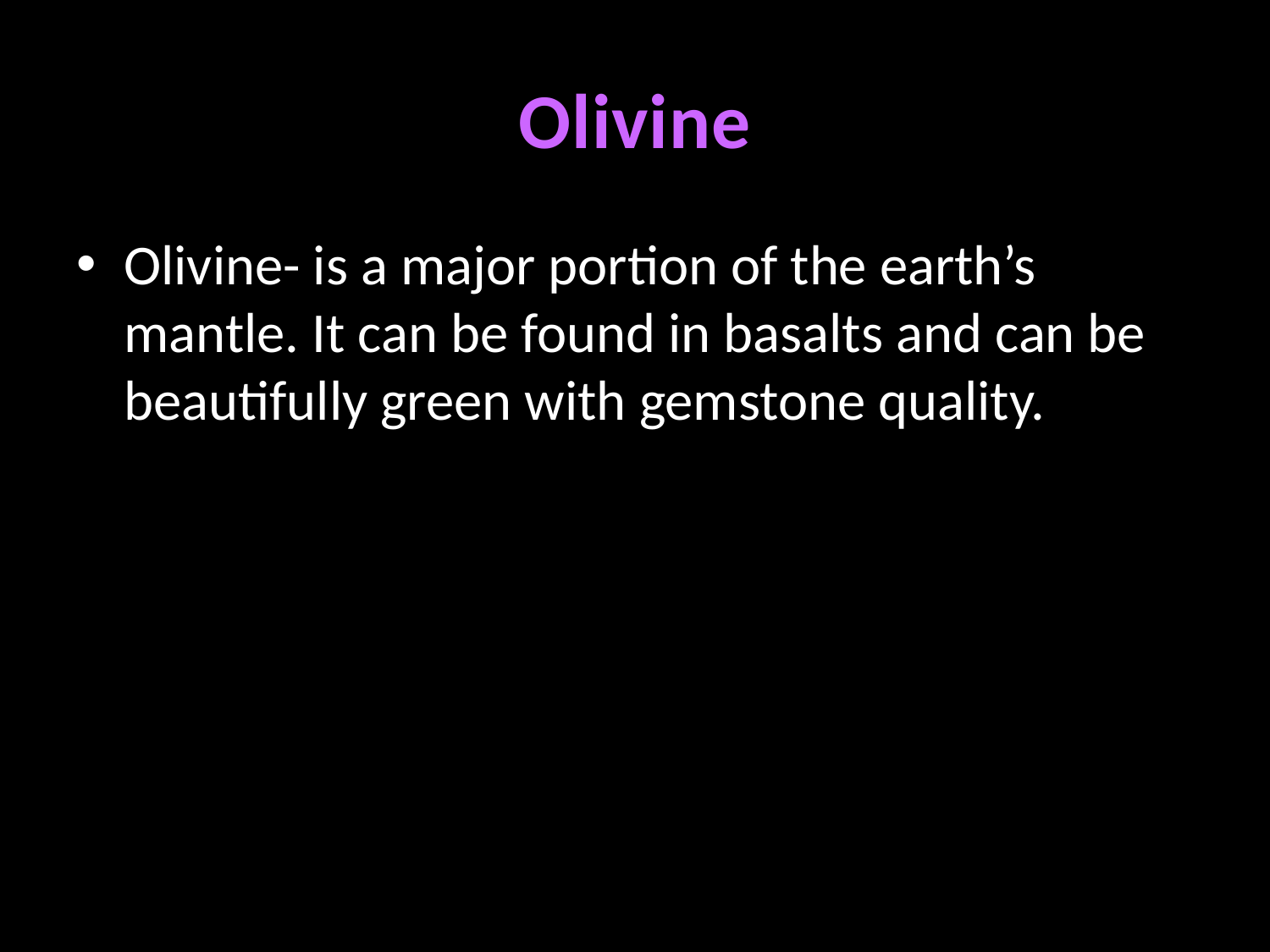

# Olivine
Olivine- is a major portion of the earth’s mantle. It can be found in basalts and can be beautifully green with gemstone quality.